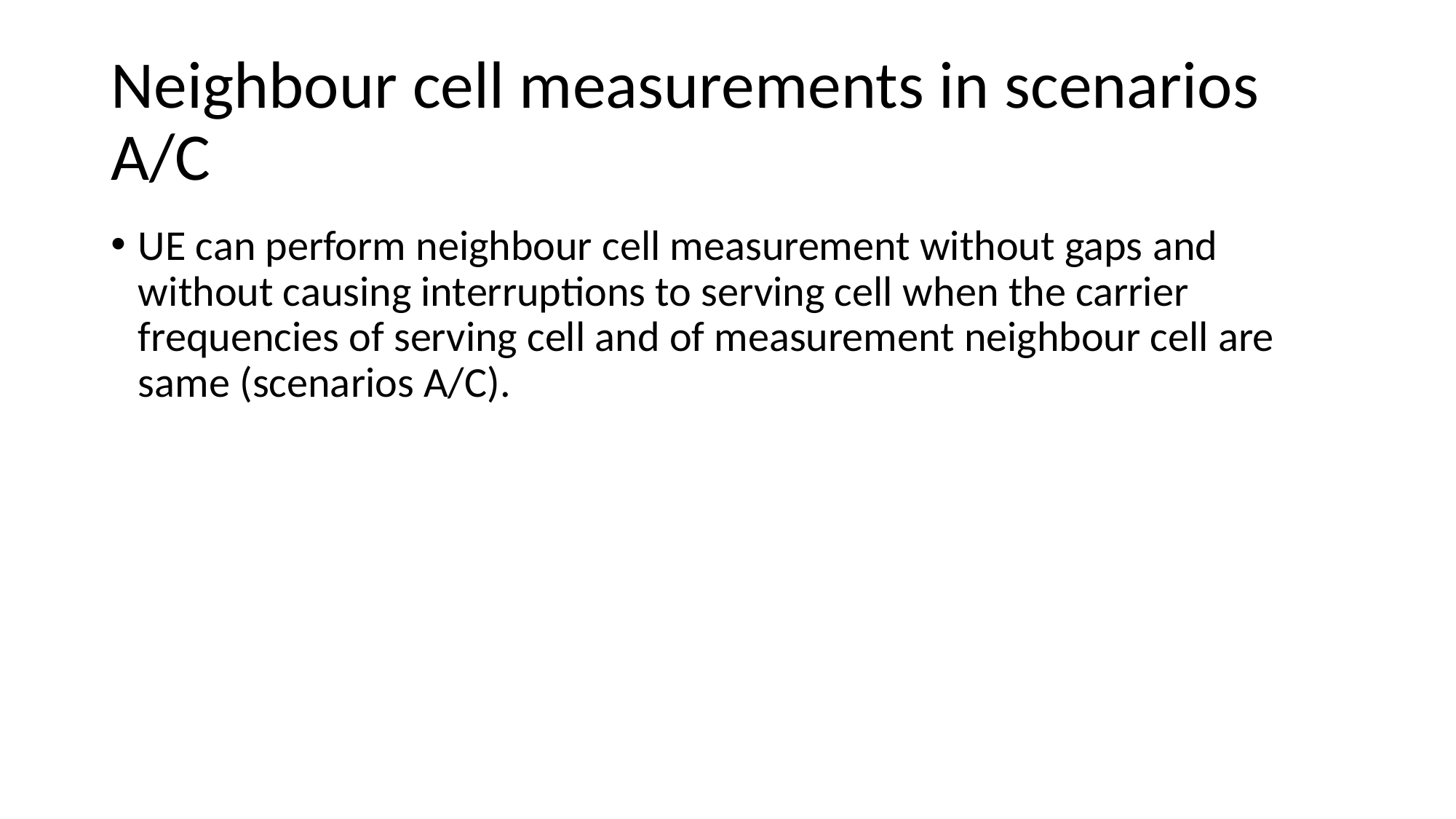

# Neighbour cell measurements in scenarios A/C
UE can perform neighbour cell measurement without gaps and without causing interruptions to serving cell when the carrier frequencies of serving cell and of measurement neighbour cell are same (scenarios A/C).